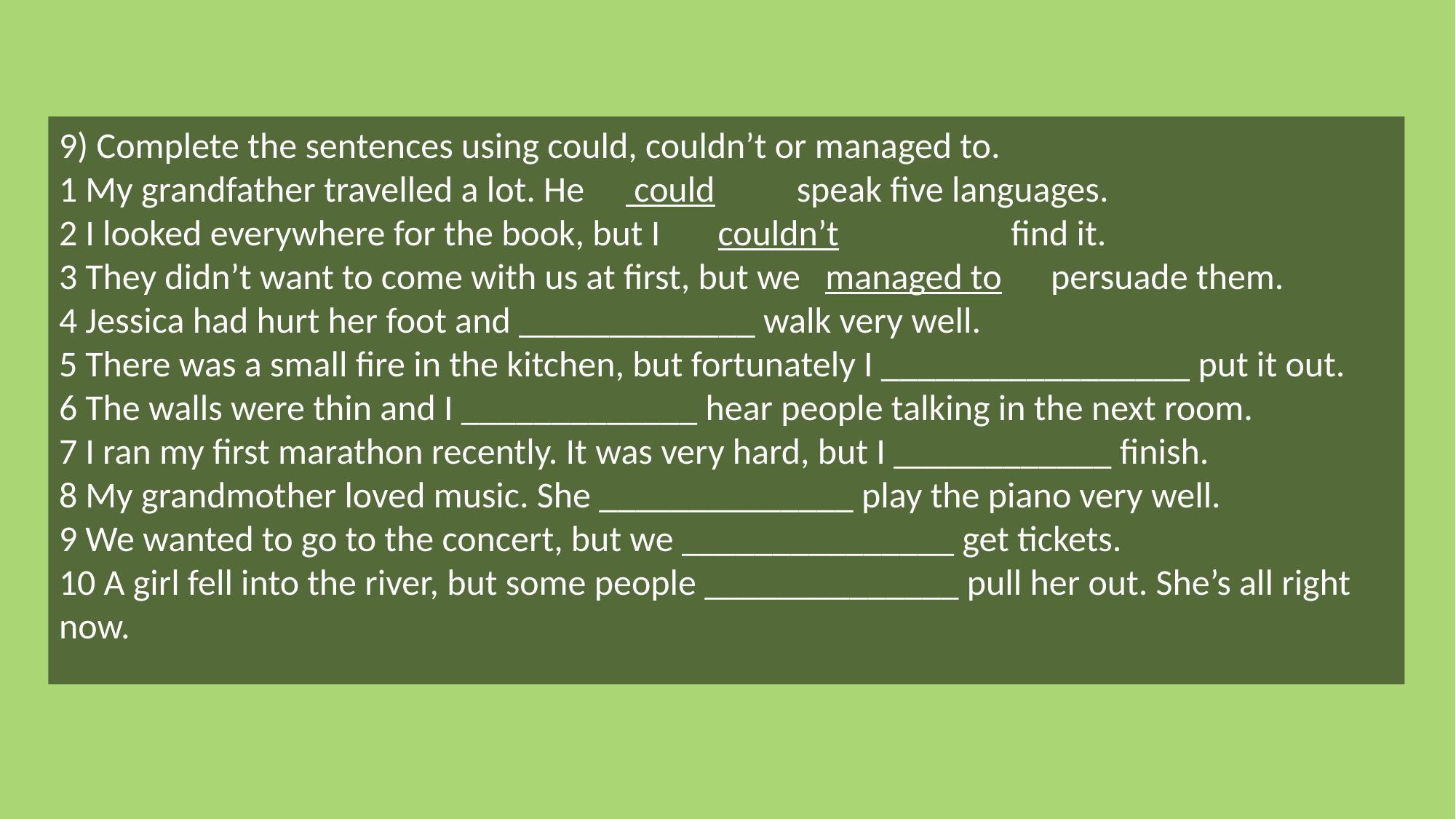

9) Complete the sentences using could, couldn’t or managed to.
1 My grandfather travelled a lot. He      could          speak five languages.
2 I looked everywhere for the book, but I       couldn’t                     find it.
3 They didn’t want to come with us at first, but we   managed to      persuade them.
4 Jessica had hurt her foot and _____________ walk very well.
5 There was a small fire in the kitchen, but fortunately I _________________ put it out.
6 The walls were thin and I _____________ hear people talking in the next room.
7 I ran my first marathon recently. It was very hard, but I ____________ finish.
8 My grandmother loved music. She ______________ play the piano very well.
9 We wanted to go to the concert, but we _______________ get tickets.
10 A girl fell into the river, but some people ______________ pull her out. She’s all right now.